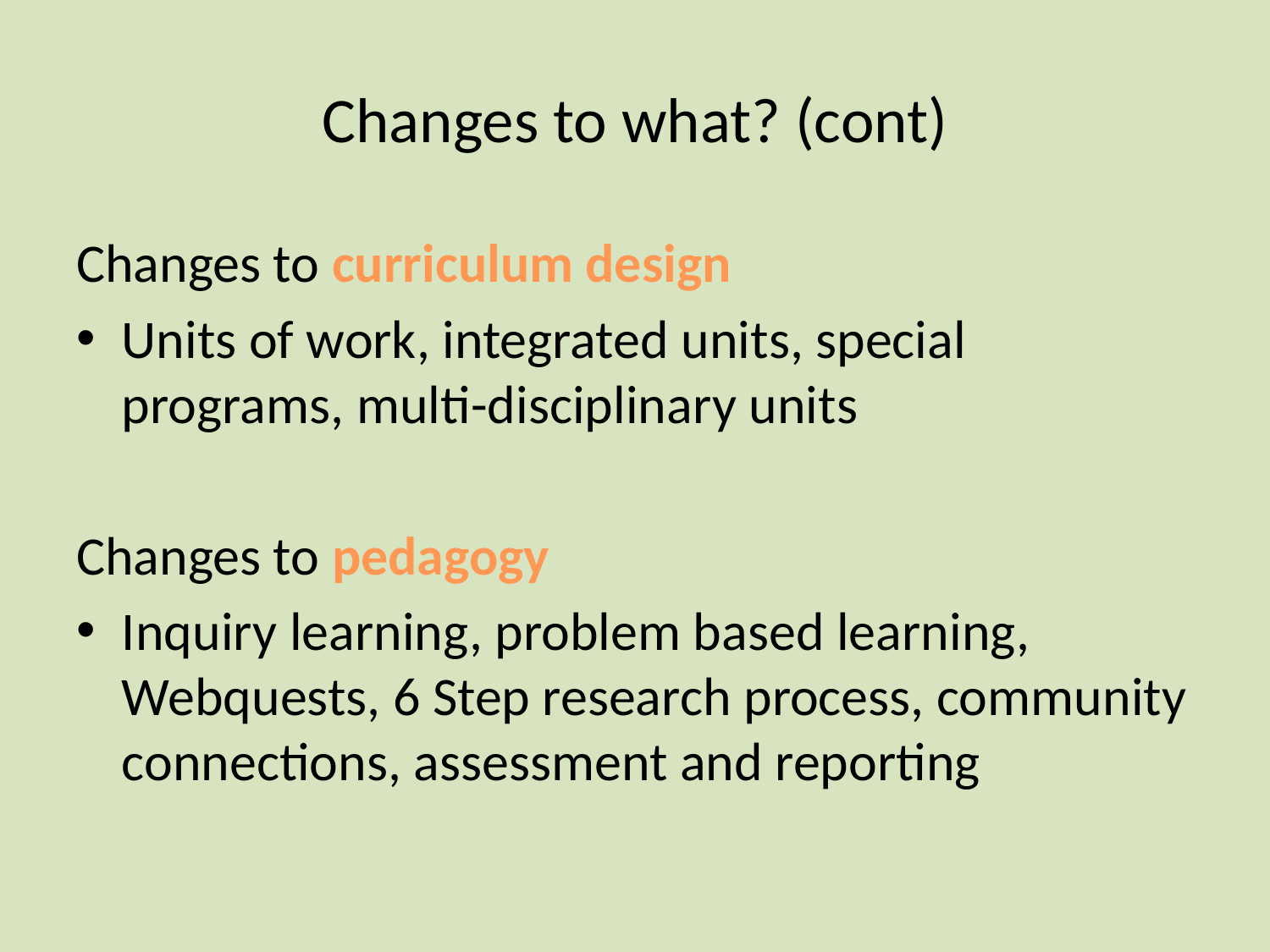

# Changes to what? (cont)
Changes to curriculum design
Units of work, integrated units, special programs, multi-disciplinary units

Changes to pedagogy
Inquiry learning, problem based learning, Webquests, 6 Step research process, community connections, assessment and reporting